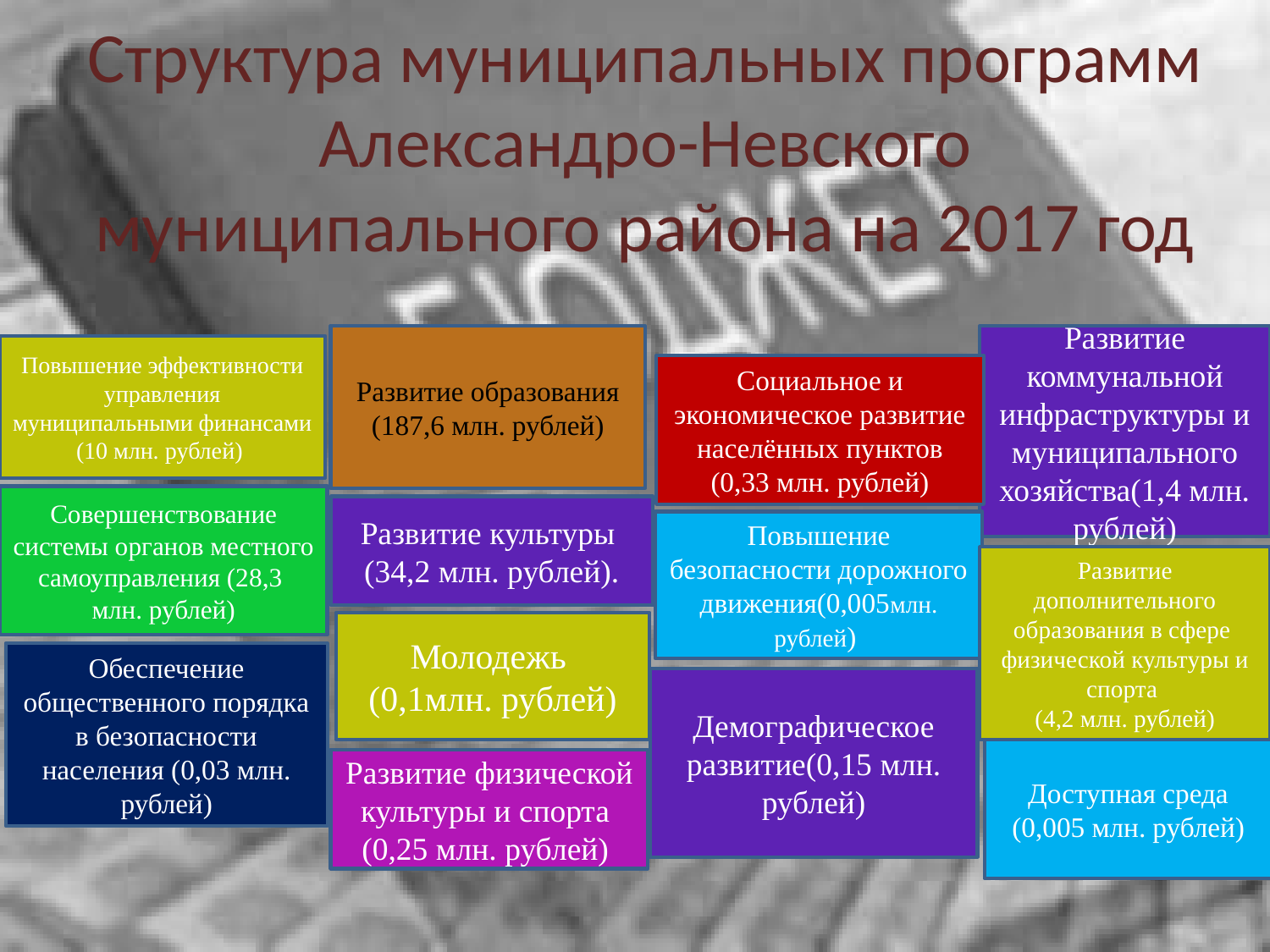

# Структура муниципальных программ Александро-Невского муниципального района на 2017 год
Развитие образования (187,6 млн. рублей)
Развитие коммунальной инфраструктуры и муниципального хозяйства(1,4 млн. рублей)
Повышение эффективности управления муниципальными финансами (10 млн. рублей)
Социальное и экономическое развитие населённых пунктов (0,33 млн. рублей)
Совершенствование системы органов местного самоуправления (28,3  млн. рублей)
Развитие культуры
(34,2 млн. рублей).
Повышение безопасности дорожного движения(0,005млн. рублей)
Развитие дополнительного образования в сфере  физической культуры и спорта
 (4,2 млн. рублей)
Молодежь
(0,1млн. рублей)
Обеспечение общественного порядка в безопасности населения (0,03 млн. рублей)
Демографическое развитие(0,15 млн. рублей)
Доступная среда (0,005 млн. рублей)
Развитие физической культуры и спорта
(0,25 млн. рублей)